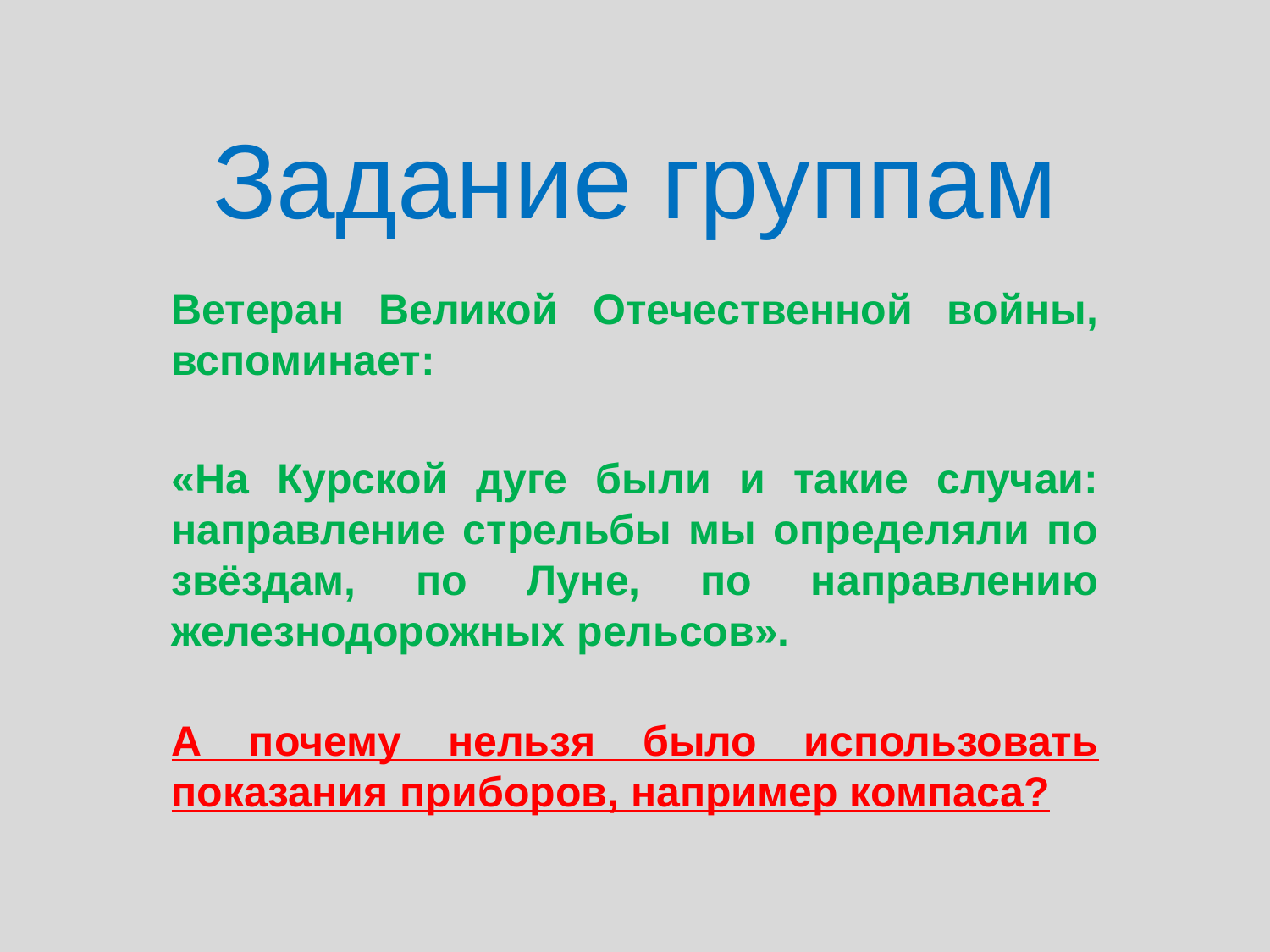

# Задание группам
Ветеран Великой Отечественной войны, вспоминает:

«На Курской дуге были и такие случаи: направление стрельбы мы определяли по звёздам, по Луне, по направлению железнодорожных рельсов».
А почему нельзя было использовать показания приборов, например компаса?